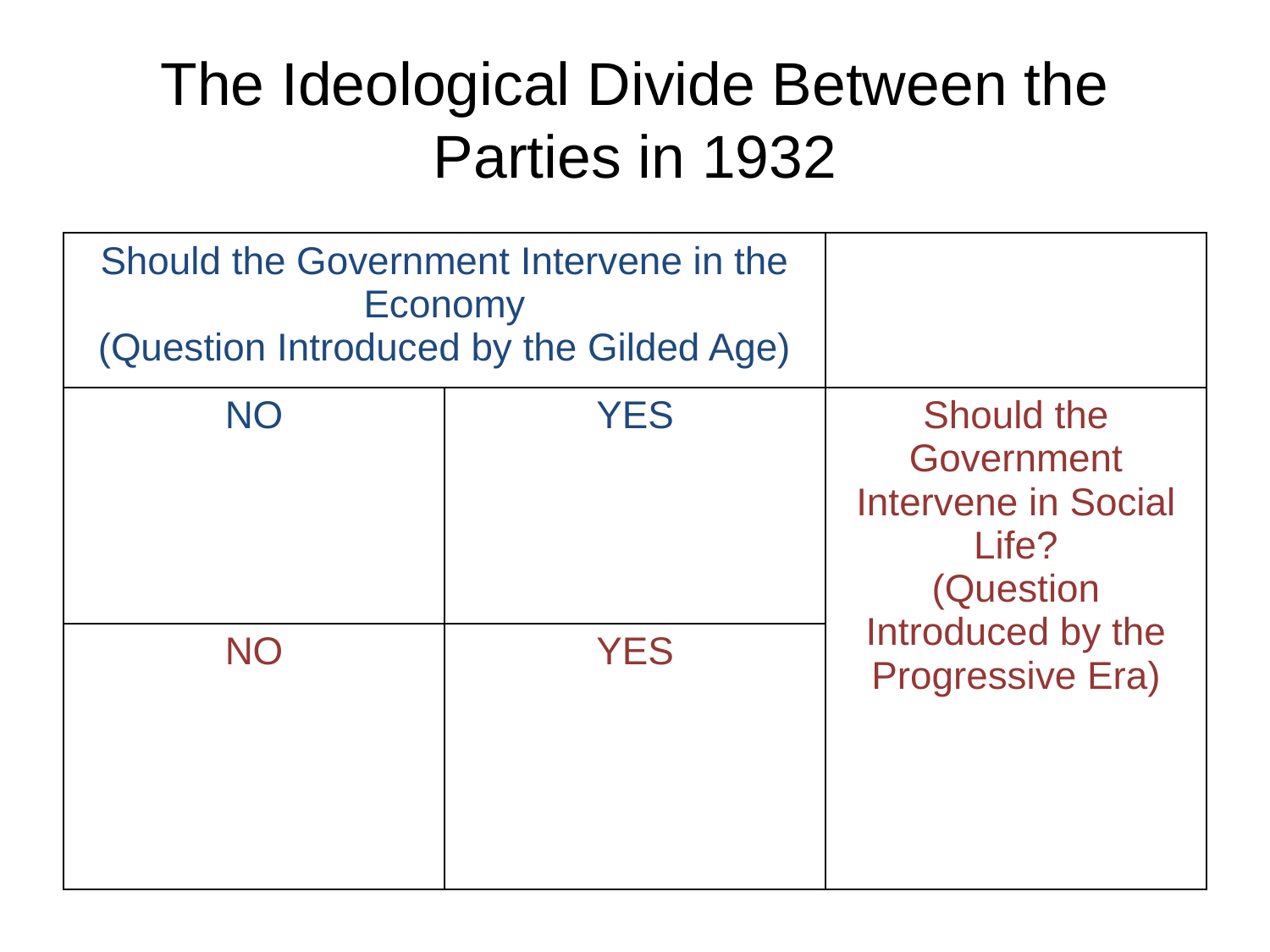

# The Ideological Divide Between the Parties in 1932
| Should the Government Intervene in the Economy (Question Introduced by the Gilded Age) |  |  |
| --- | --- | --- |
| NO | YES | Should the Government Intervene in Social Life? (Question Introduced by the Progressive Era) |
| NO | YES |  |